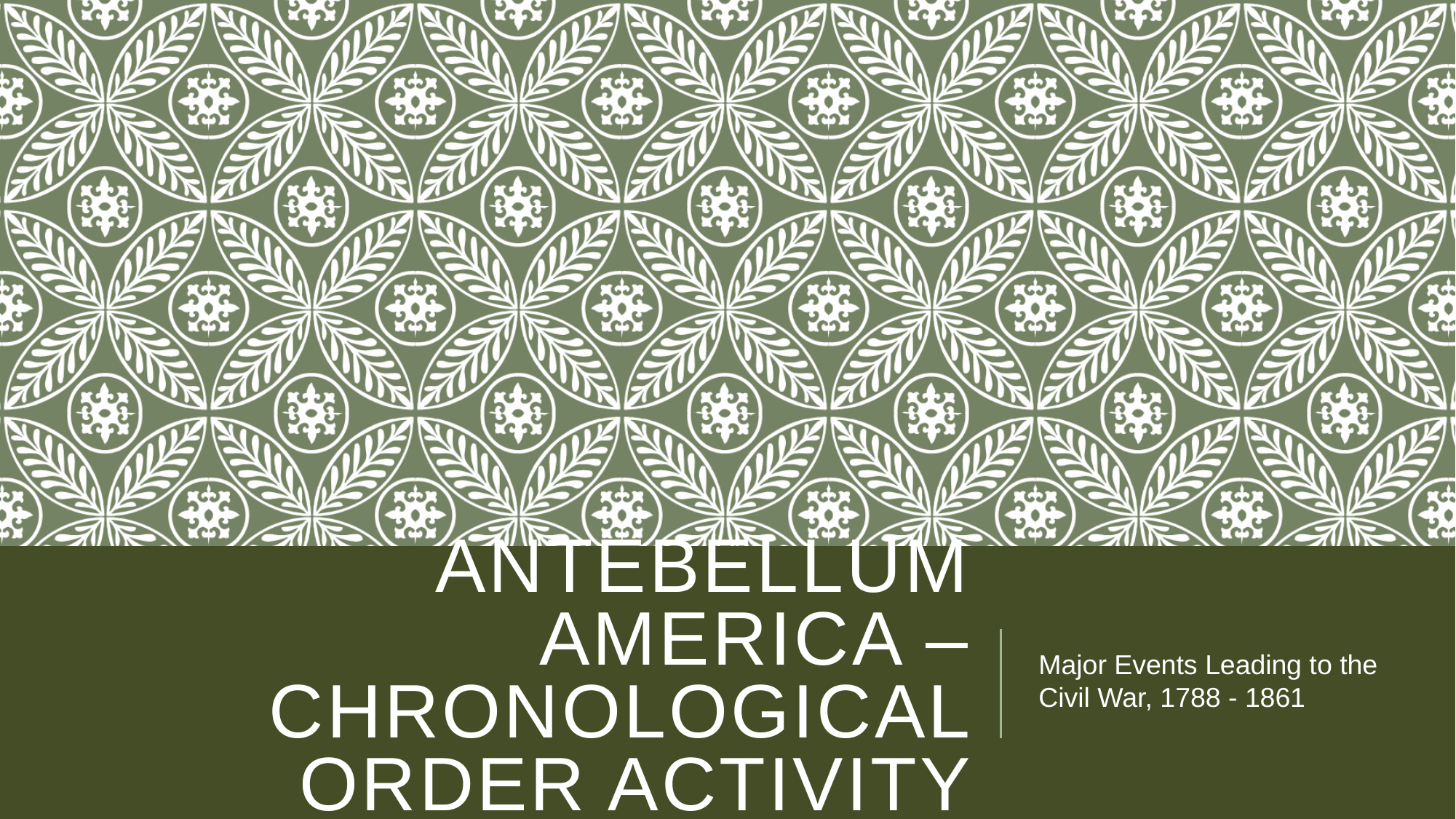

# Antebellum America – chronological order activity
Major Events Leading to the Civil War, 1788 - 1861